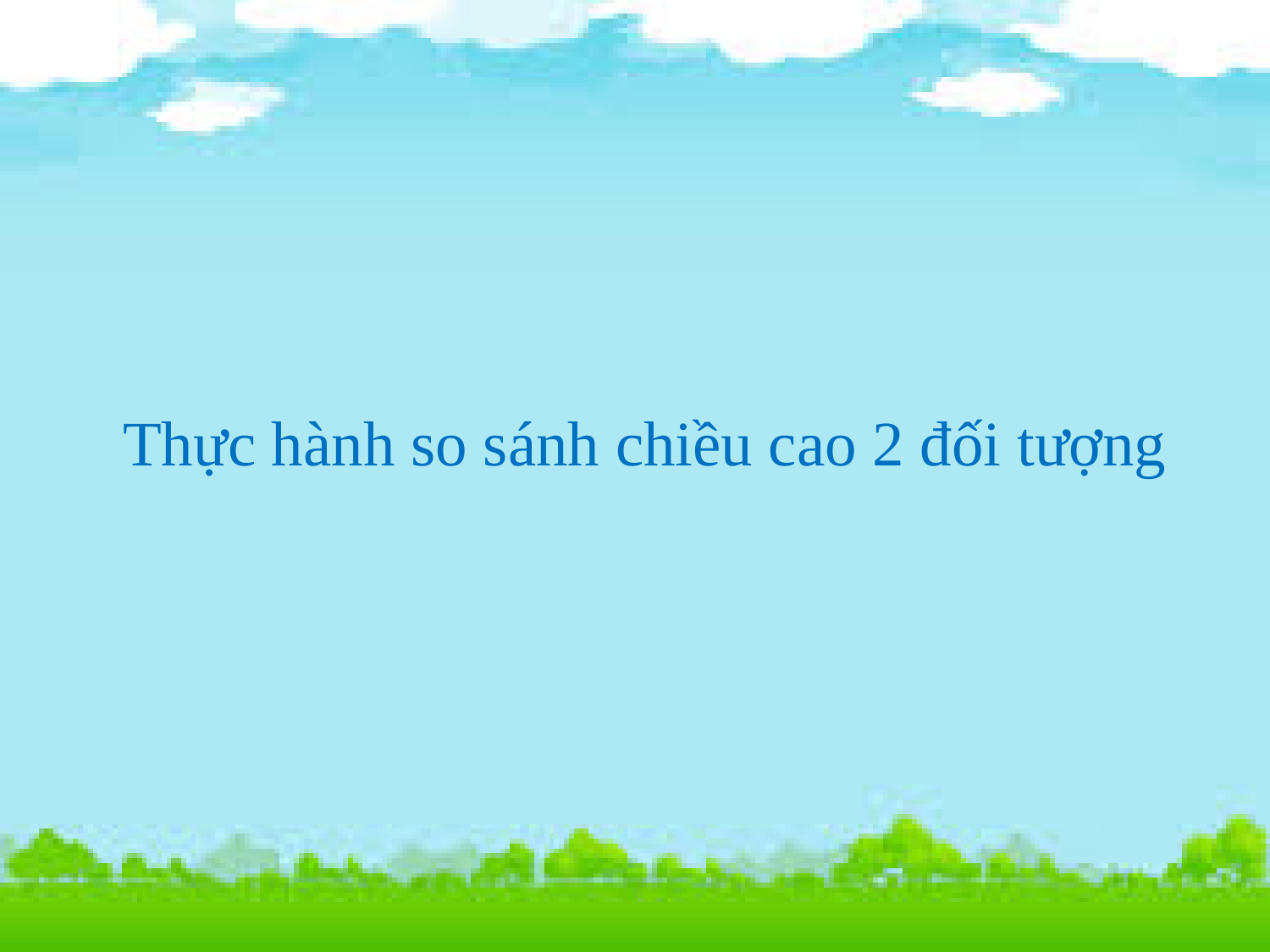

Thực hành so sánh chiều cao 2 đối tượng